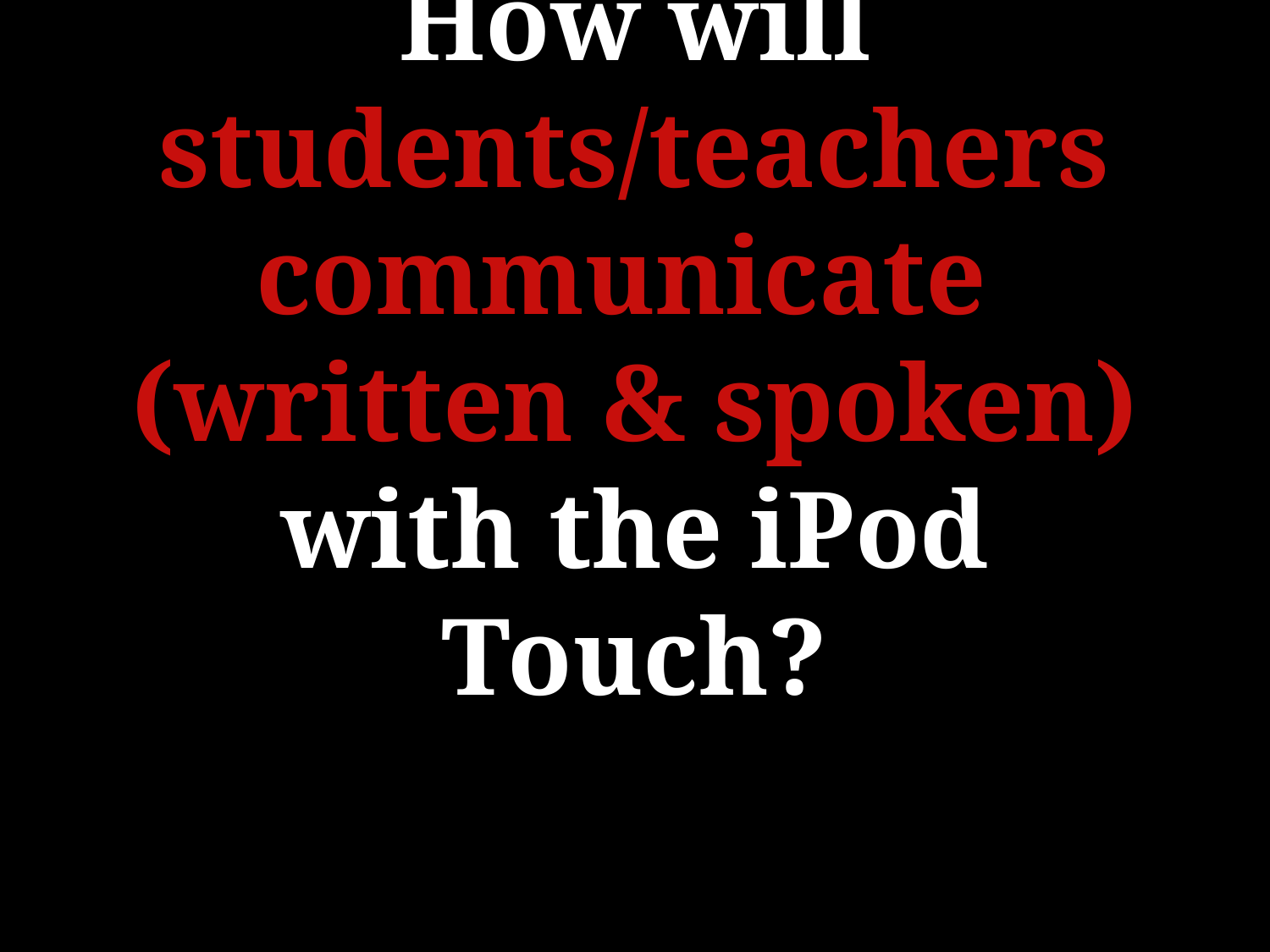

# How will students/teachers communicate (written & spoken) with the iPod Touch?